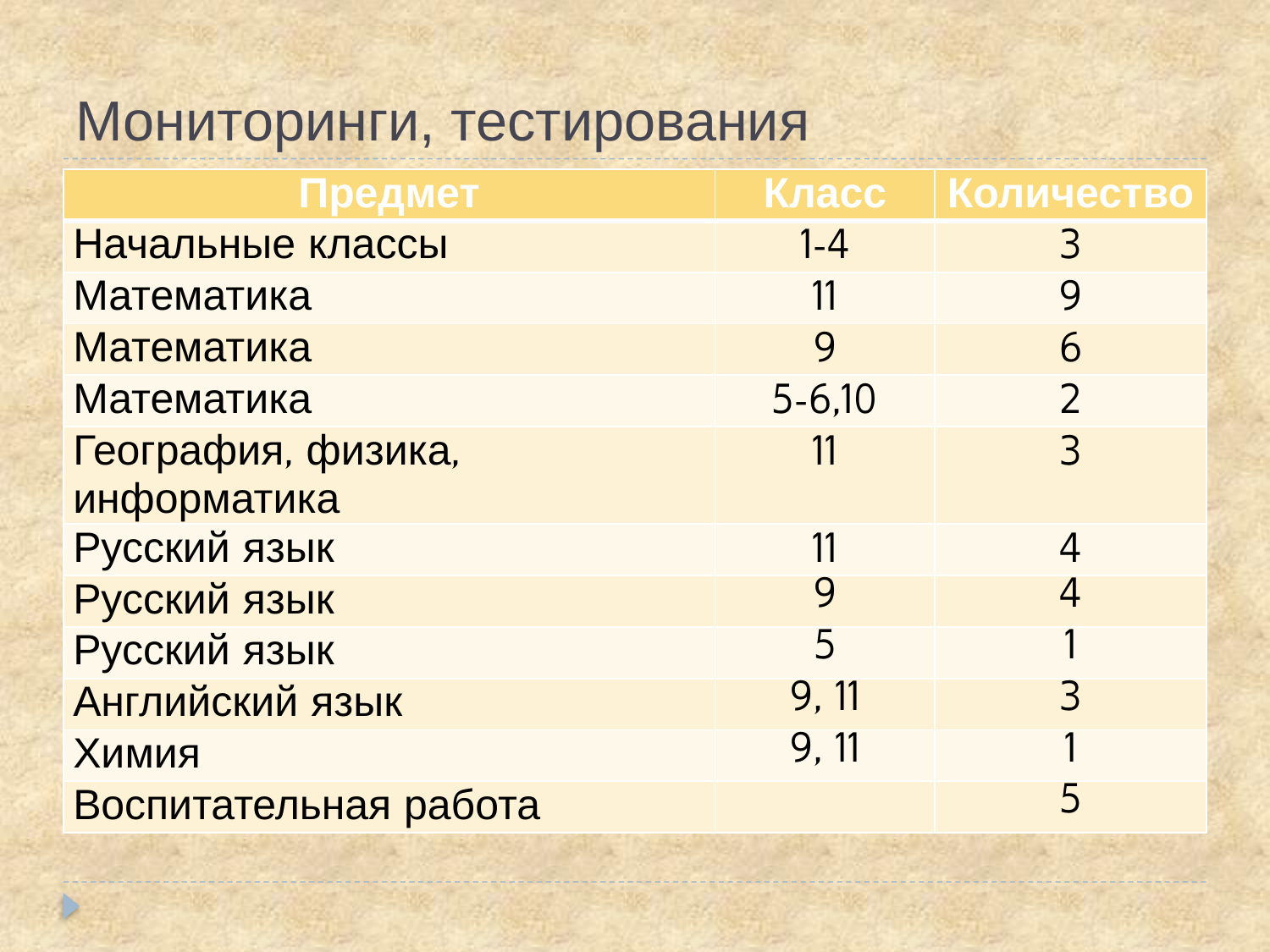

# Мониторинги, тестирования
| Предмет | Класс | Количество |
| --- | --- | --- |
| Начальные классы | 1-4 | 3 |
| Математика | 11 | 9 |
| Математика | 9 | 6 |
| Математика | 5-6,10 | 2 |
| География, физика, информатика | 11 | 3 |
| Русский язык | 11 | 4 |
| Русский язык | 9 | 4 |
| Русский язык | 5 | 1 |
| Английский язык | 9, 11 | 3 |
| Химия | 9, 11 | 1 |
| Воспитательная работа |  | 5 |